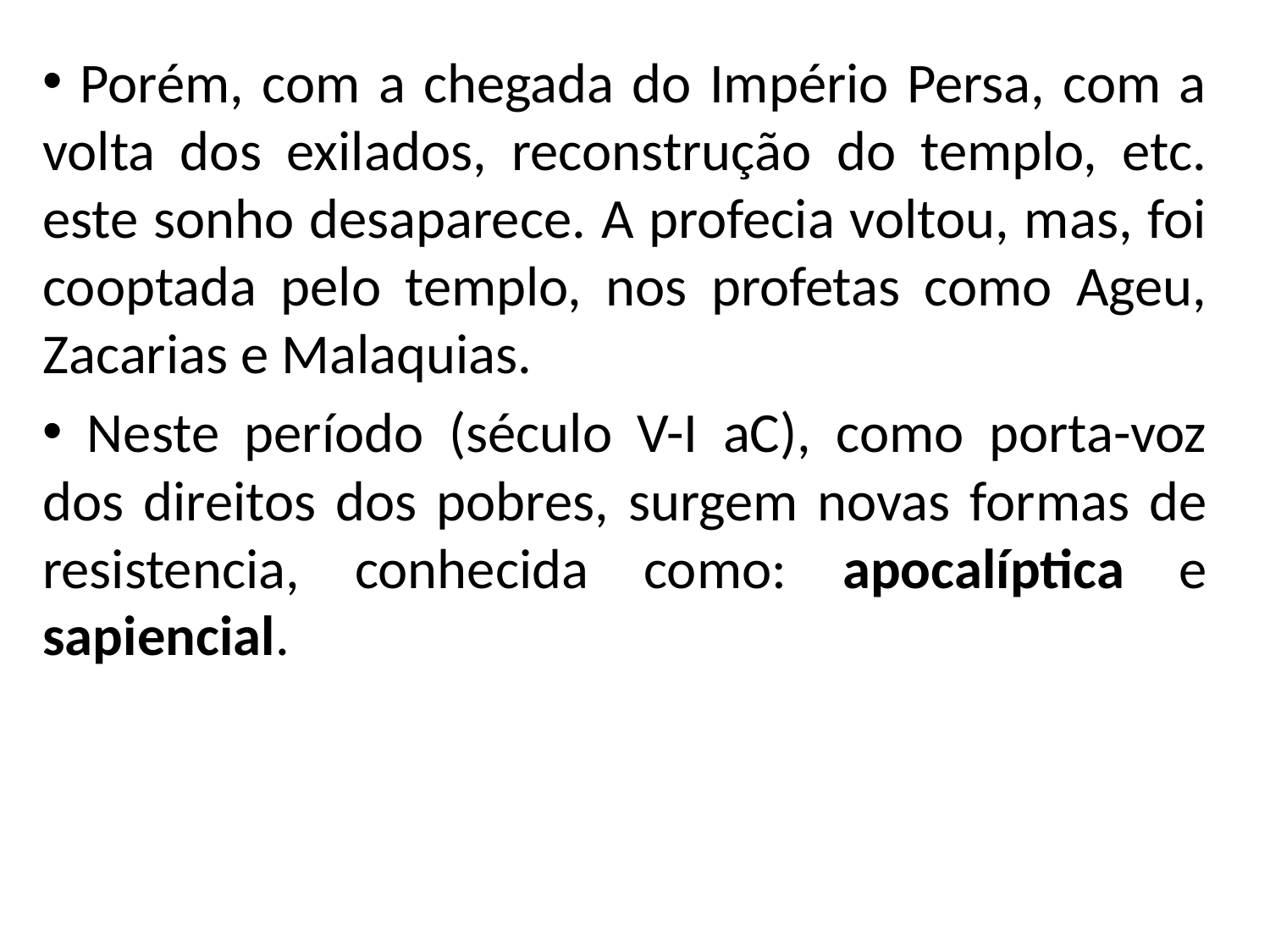

Porém, com a chegada do Império Persa, com a volta dos exilados, reconstrução do templo, etc. este sonho desaparece. A profecia voltou, mas, foi cooptada pelo templo, nos profetas como Ageu, Zacarias e Malaquias.
 Neste período (século V-I aC), como porta-voz dos direitos dos pobres, surgem novas formas de resistencia, conhecida como: apocalíptica e sapiencial.